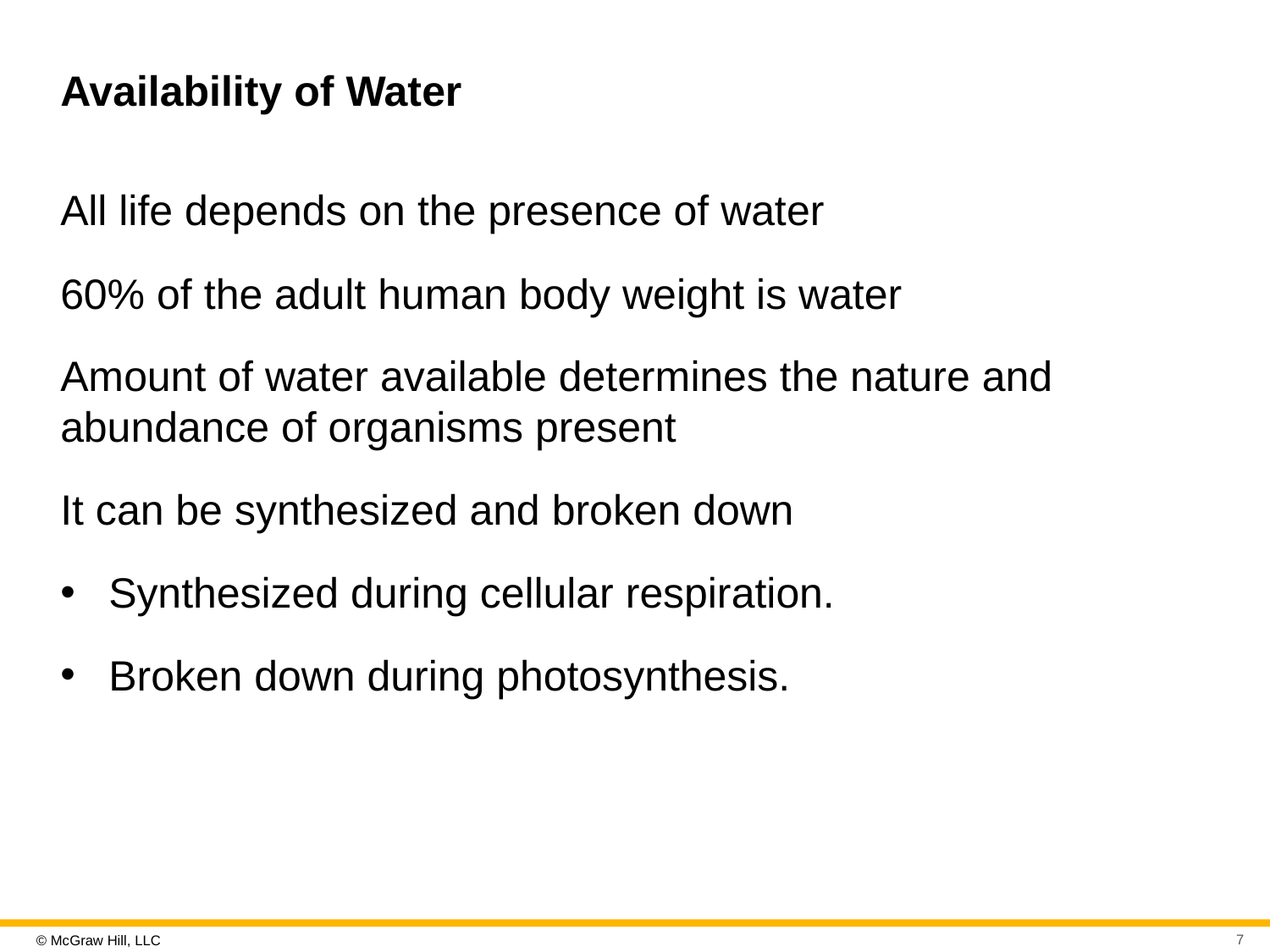

# Availability of Water
All life depends on the presence of water
60% of the adult human body weight is water
Amount of water available determines the nature and abundance of organisms present
It can be synthesized and broken down
Synthesized during cellular respiration.
Broken down during photosynthesis.
7